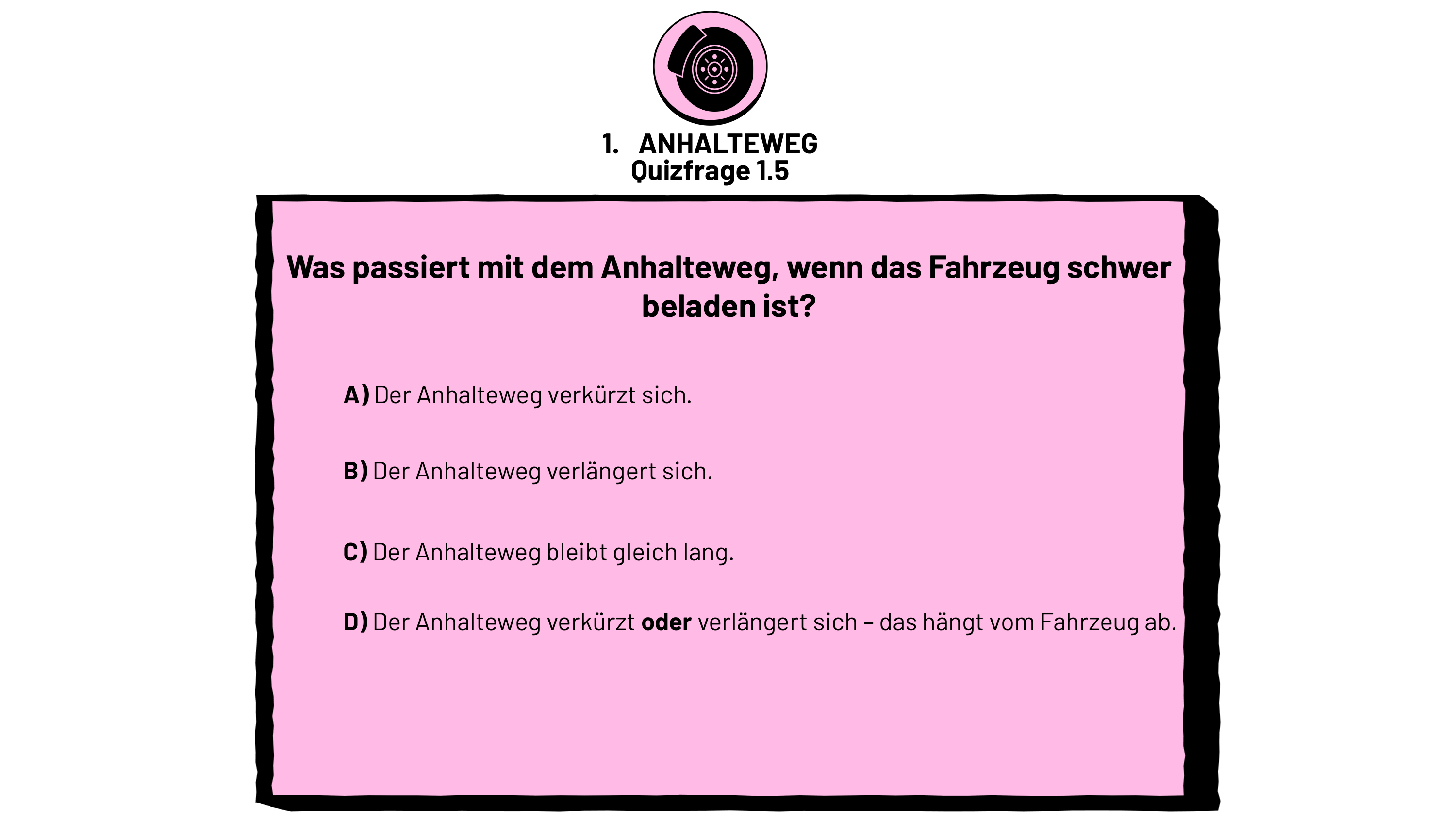

ANHALTEWEG
Quizfrage 1.5
Was passiert mit dem Anhalteweg, wenn das Fahrzeug schwer beladen ist?

	A) Der Anhalteweg verkürzt sich.

	B) Der Anhalteweg verlängert sich.

C) Der Anhalteweg bleibt gleich lang.

D) Der Anhalteweg verkürzt oder verlängert sich – das hängt vom Fahrzeug ab.